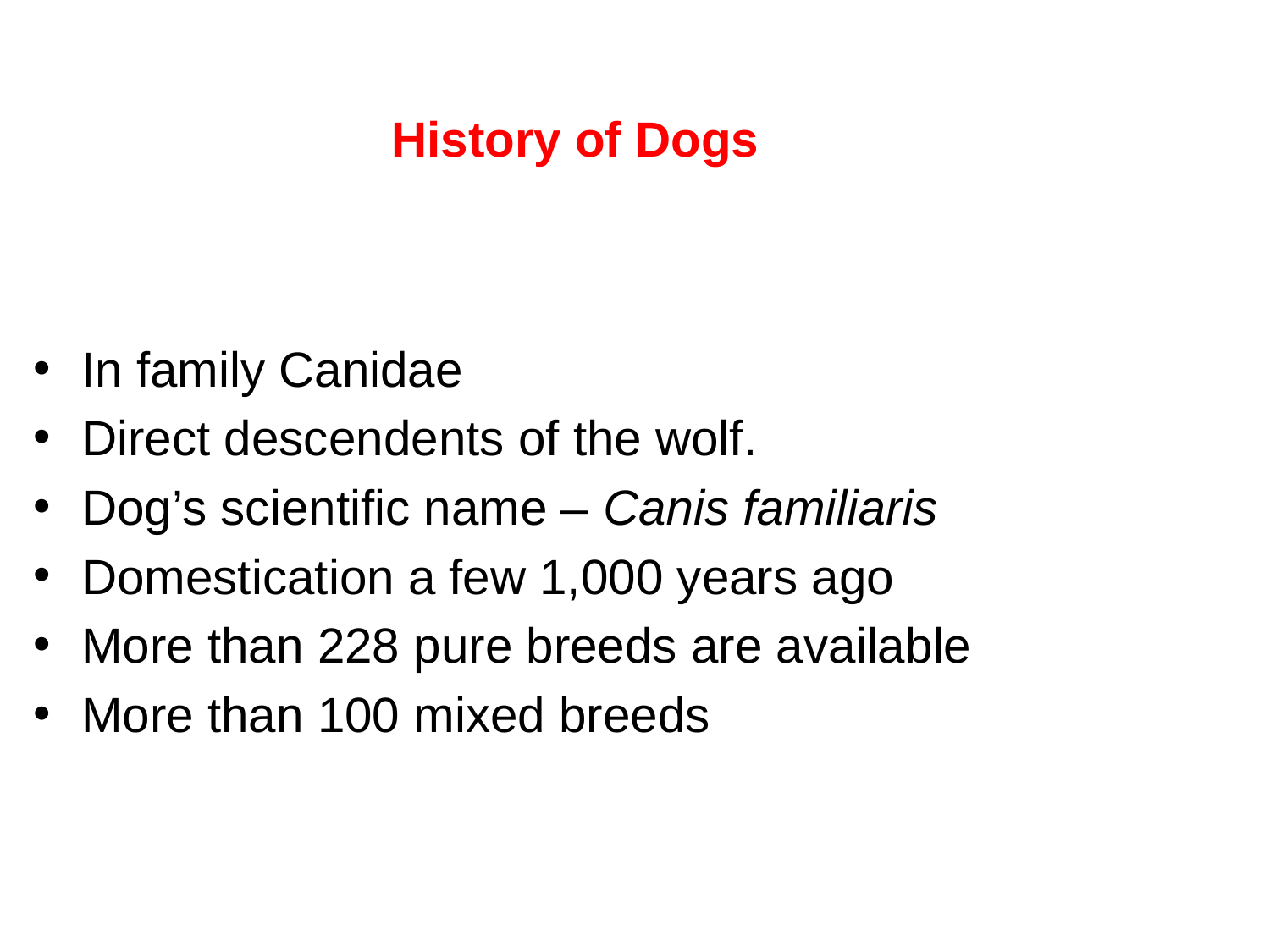

# History of Dogs

In family Canidae
Direct descendents of the wolf.
Dog’s scientific name – Canis familiaris
Domestication a few 1,000 years ago
More than 228 pure breeds are available
More than 100 mixed breeds